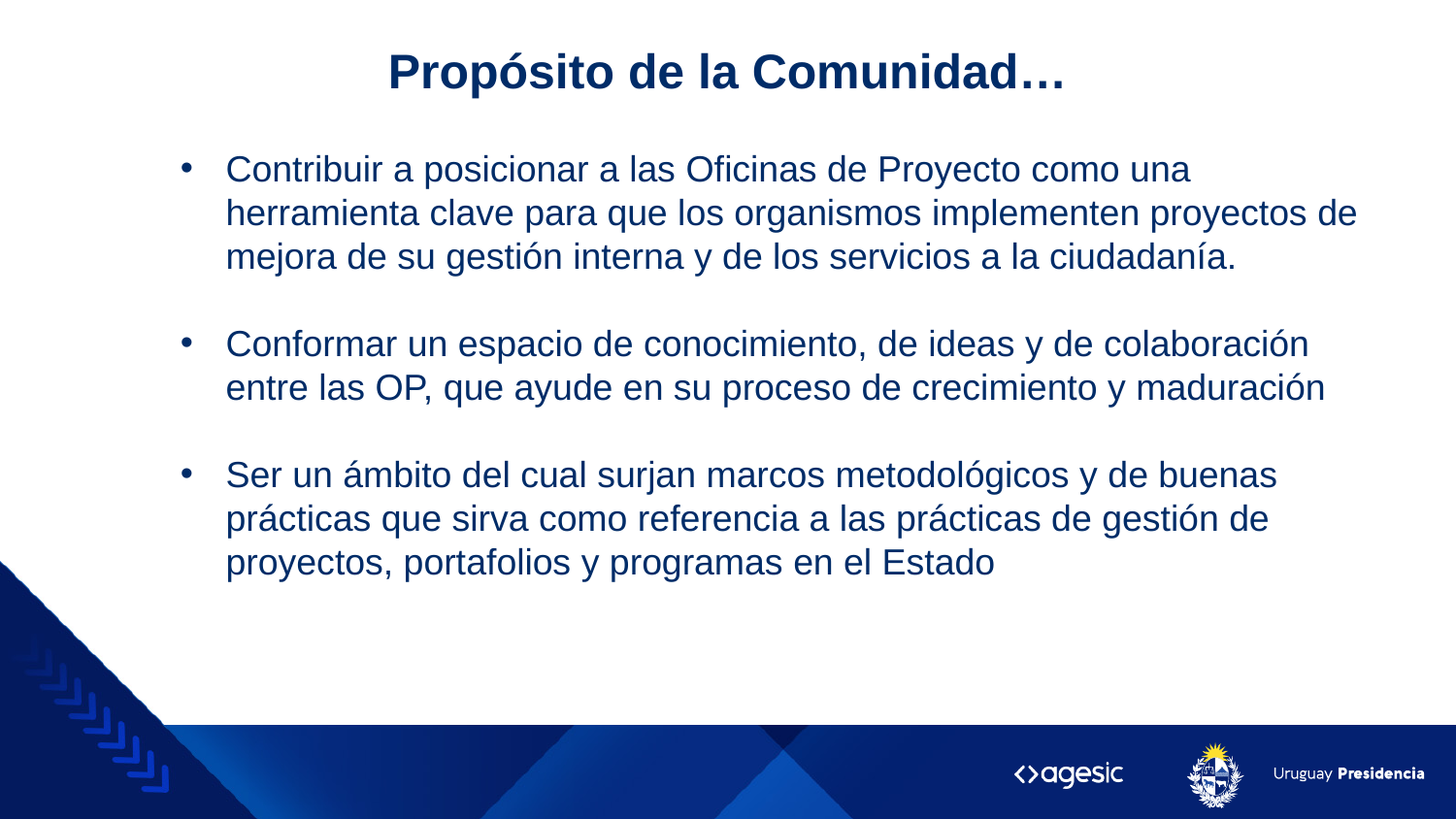

# Propósito de la Comunidad…
Contribuir a posicionar a las Oficinas de Proyecto como una herramienta clave para que los organismos implementen proyectos de mejora de su gestión interna y de los servicios a la ciudadanía.

Conformar un espacio de conocimiento, de ideas y de colaboración entre las OP, que ayude en su proceso de crecimiento y maduración

Ser un ámbito del cual surjan marcos metodológicos y de buenas prácticas que sirva como referencia a las prácticas de gestión de proyectos, portafolios y programas en el Estado